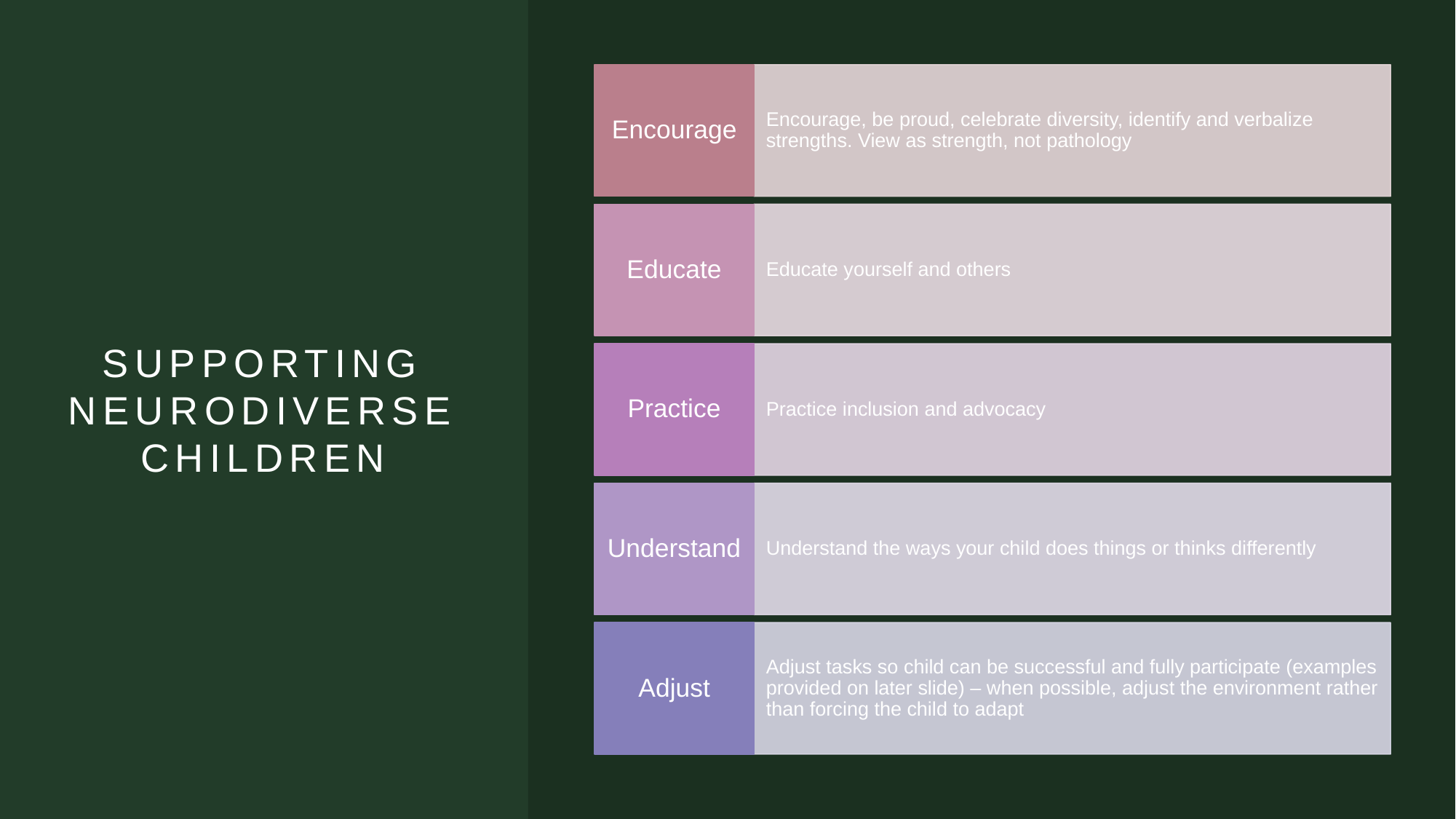

Encourage, be proud, celebrate diversity, identify and verbalize strengths. View as strength, not pathology
Encourage
Educate yourself and others
Educate
Practice inclusion and advocacy
Practice
Understand the ways your child does things or thinks differently
Understand
Adjust tasks so child can be successful and fully participate (examples provided on later slide) – when possible, adjust the environment rather than forcing the child to adapt
Adjust
# Supporting neurodiverse children